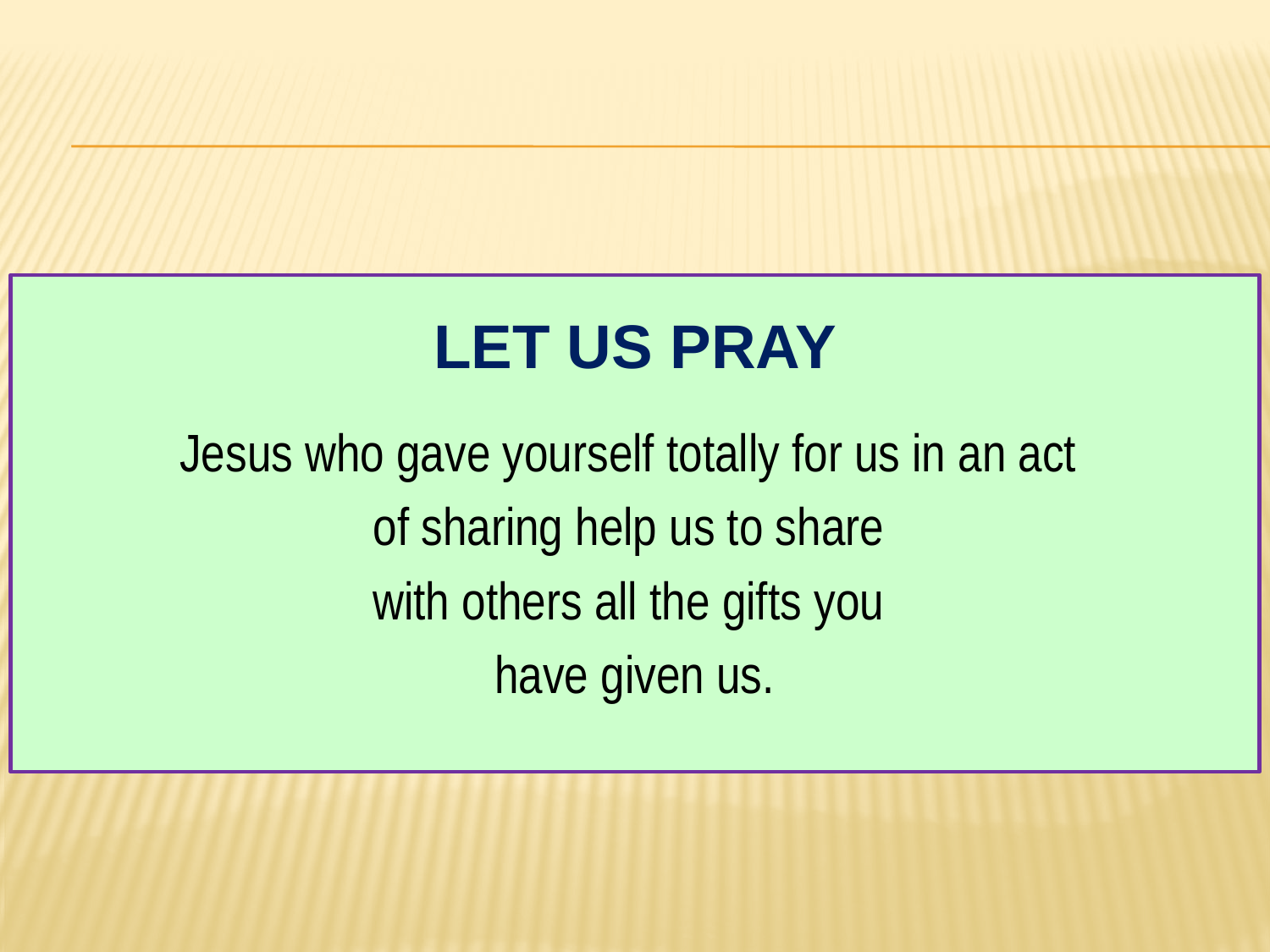

# Let us Pray
Jesus who gave yourself totally for us in an act
of sharing help us to share
with others all the gifts you
have given us.